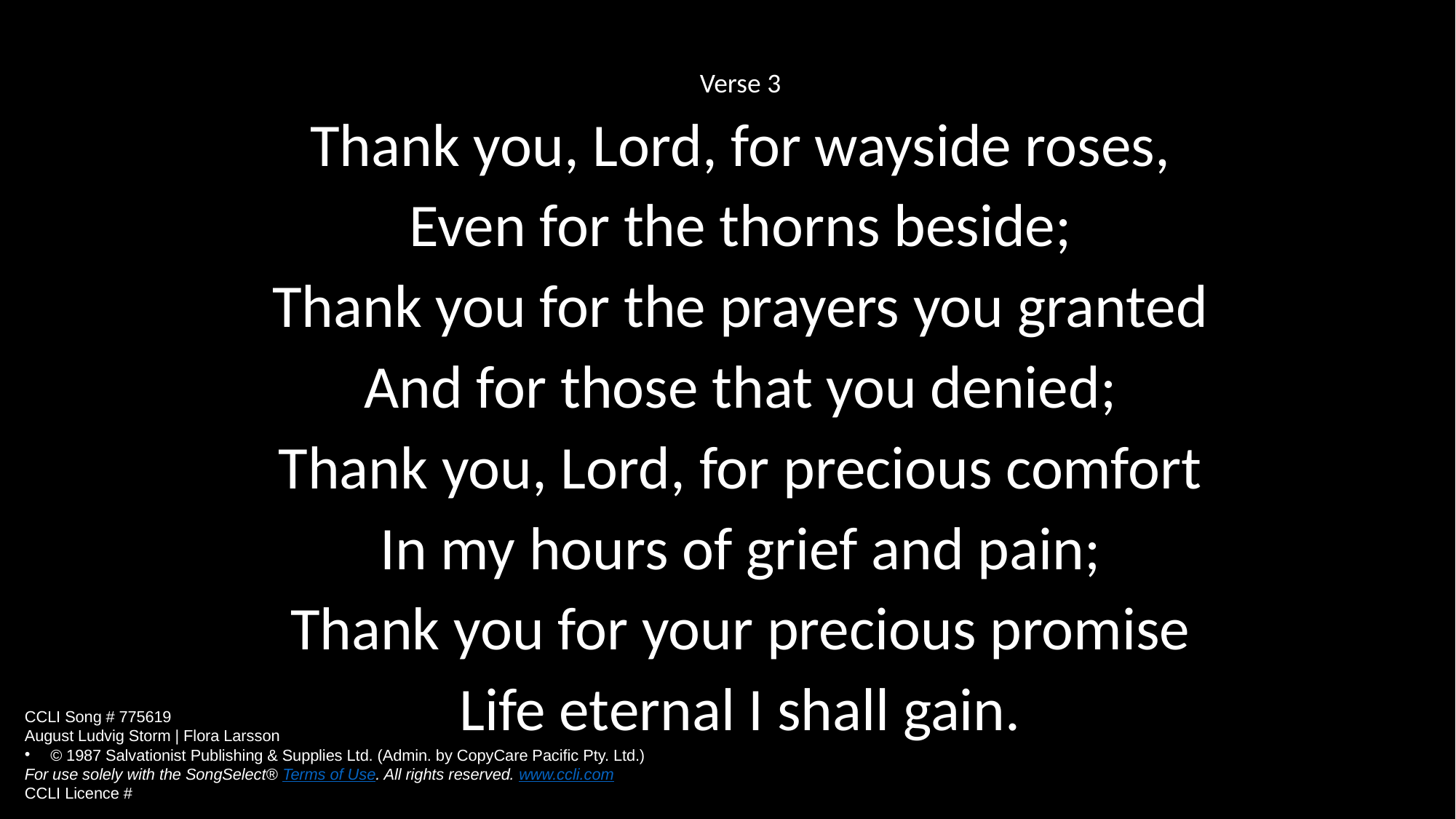

Verse 3
Thank you, Lord, for wayside roses,
Even for the thorns beside;
Thank you for the prayers you granted
And for those that you denied;
Thank you, Lord, for precious comfort
In my hours of grief and pain;
Thank you for your precious promise
Life eternal I shall gain.
CCLI Song # 775619
August Ludvig Storm | Flora Larsson
© 1987 Salvationist Publishing & Supplies Ltd. (Admin. by CopyCare Pacific Pty. Ltd.)
For use solely with the SongSelect® Terms of Use. All rights reserved. www.ccli.com
CCLI Licence #